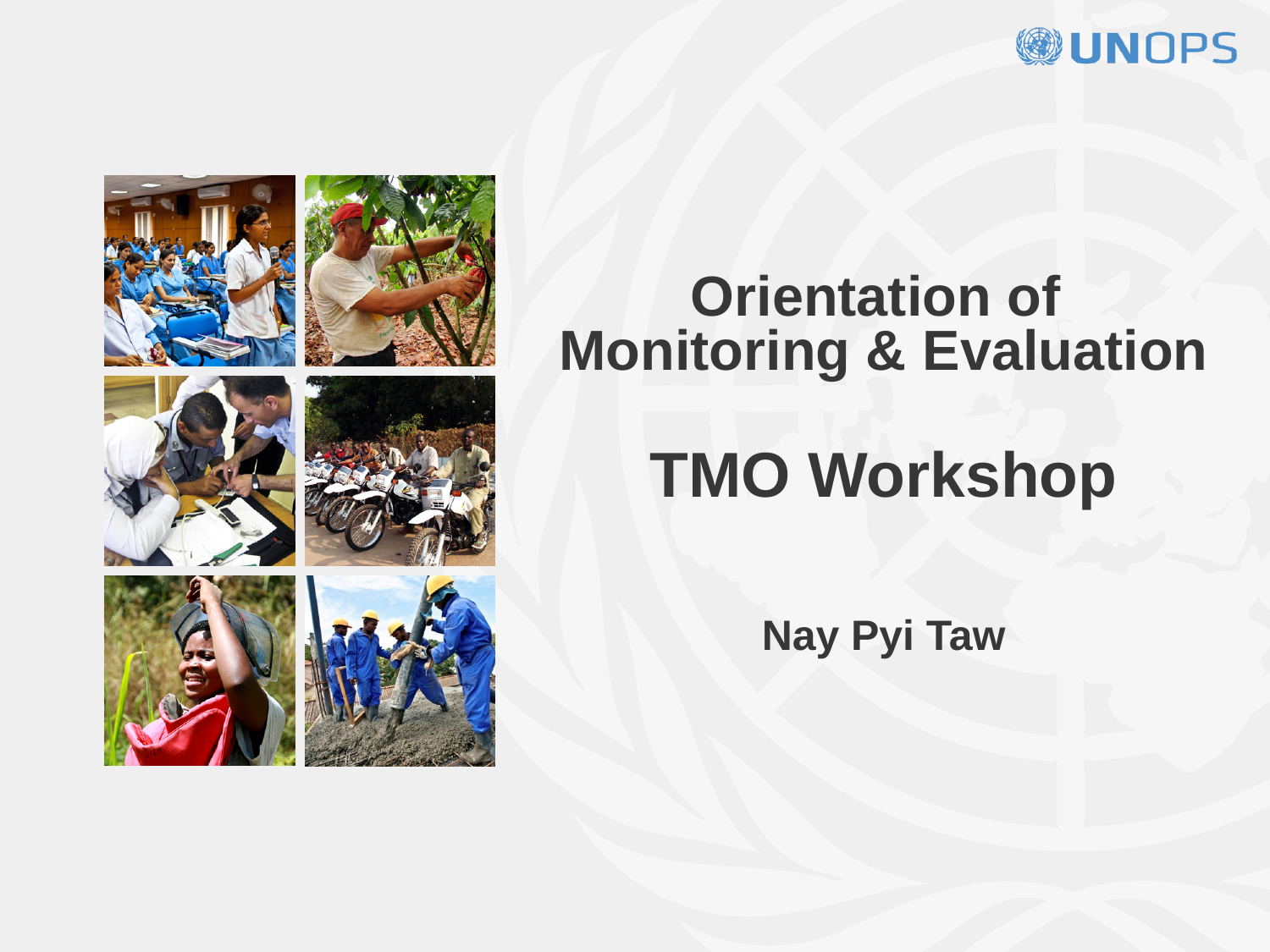

# Orientation of Monitoring & Evaluation TMO Workshop Nay Pyi Taw